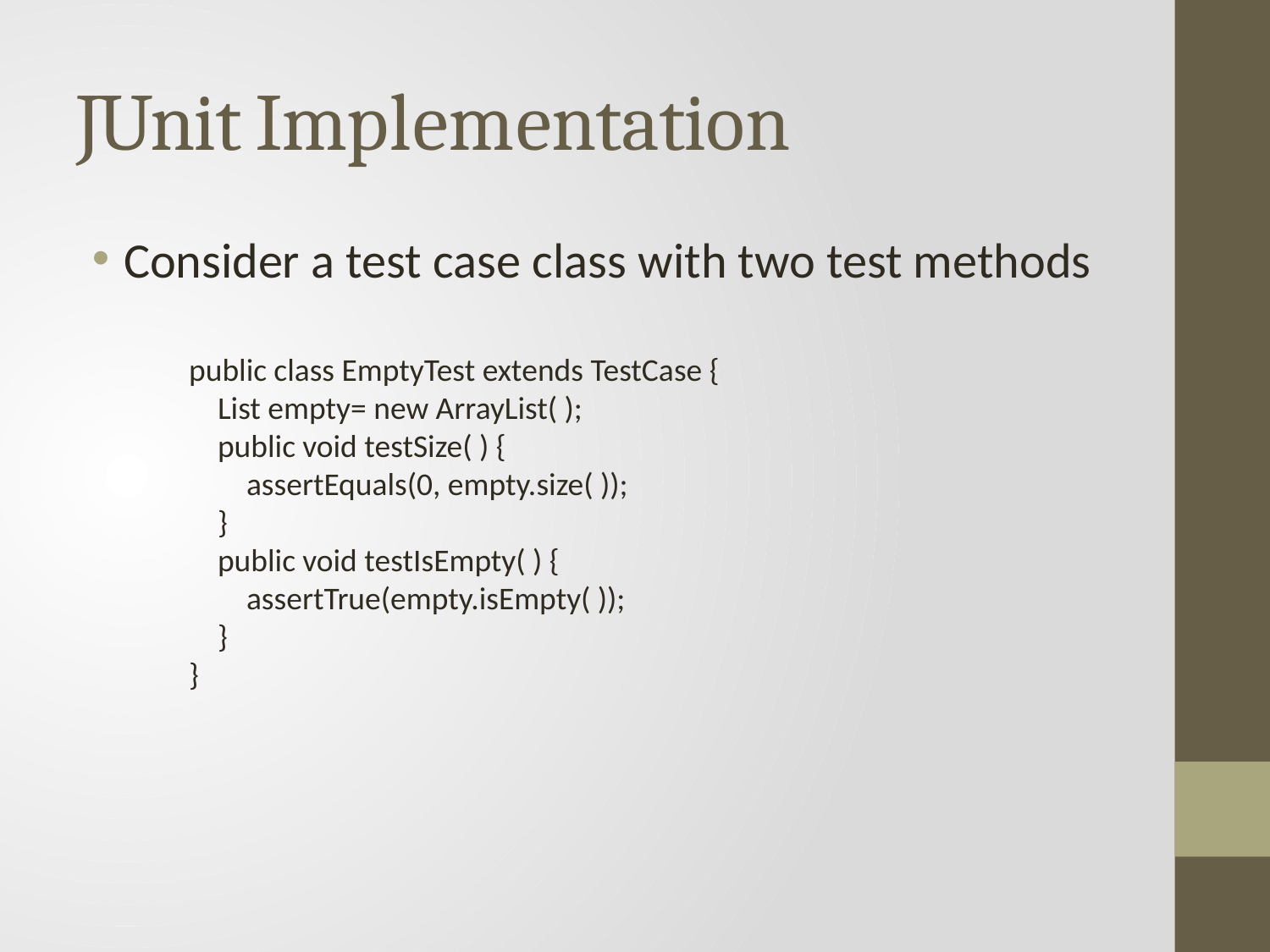

# JUnit Implementation
Consider a test case class with two test methods
public class EmptyTest extends TestCase {
    List empty= new ArrayList( );
    public void testSize( ) {
        assertEquals(0, empty.size( ));
    }
    public void testIsEmpty( ) {
        assertTrue(empty.isEmpty( ));
    }
}